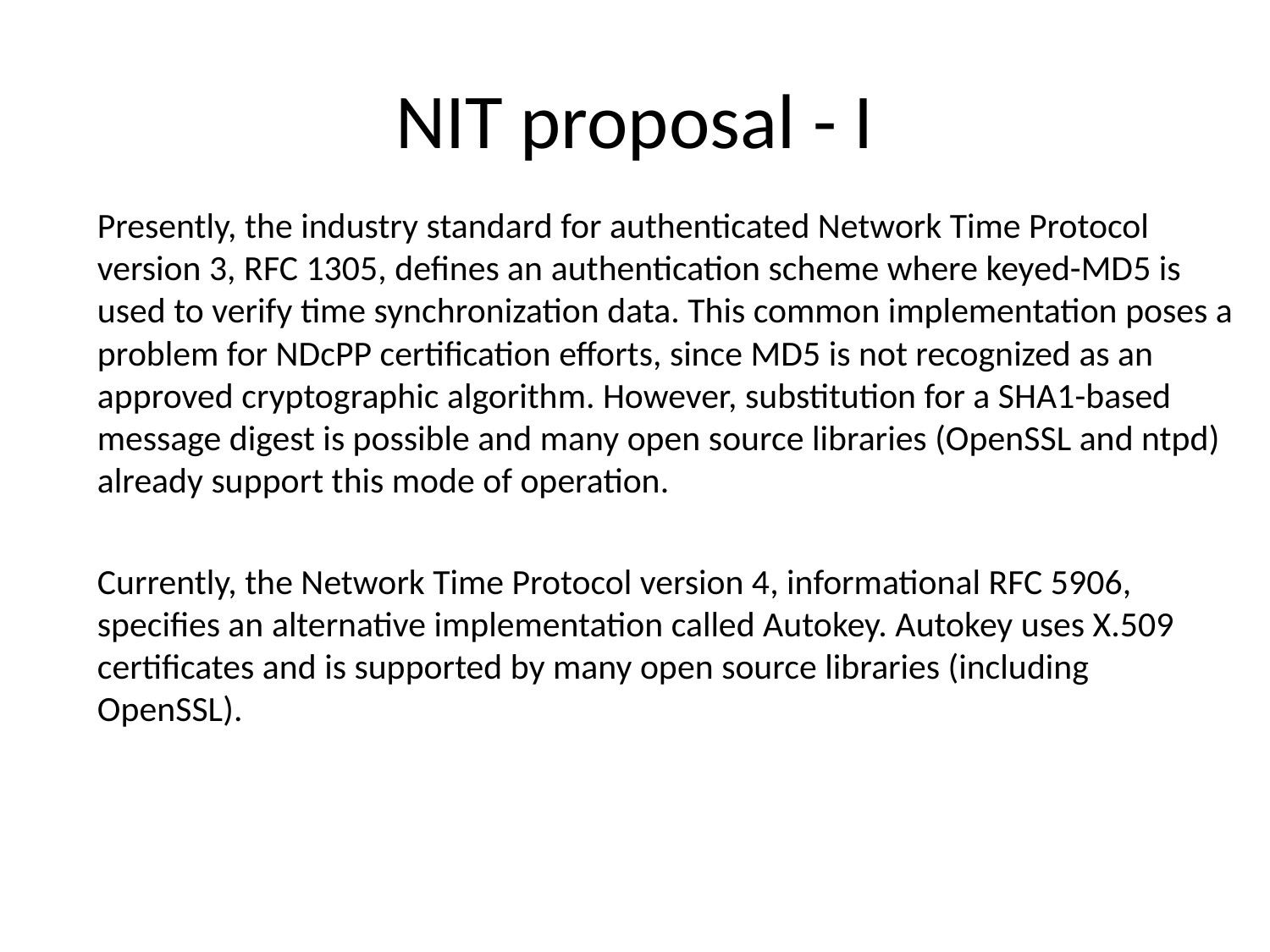

# NIT proposal - I
Presently, the industry standard for authenticated Network Time Protocol version 3, RFC 1305, defines an authentication scheme where keyed-MD5 is used to verify time synchronization data. This common implementation poses a problem for NDcPP certification efforts, since MD5 is not recognized as an approved cryptographic algorithm. However, substitution for a SHA1-based message digest is possible and many open source libraries (OpenSSL and ntpd) already support this mode of operation.

Currently, the Network Time Protocol version 4, informational RFC 5906, specifies an alternative implementation called Autokey. Autokey uses X.509 certificates and is supported by many open source libraries (including OpenSSL).